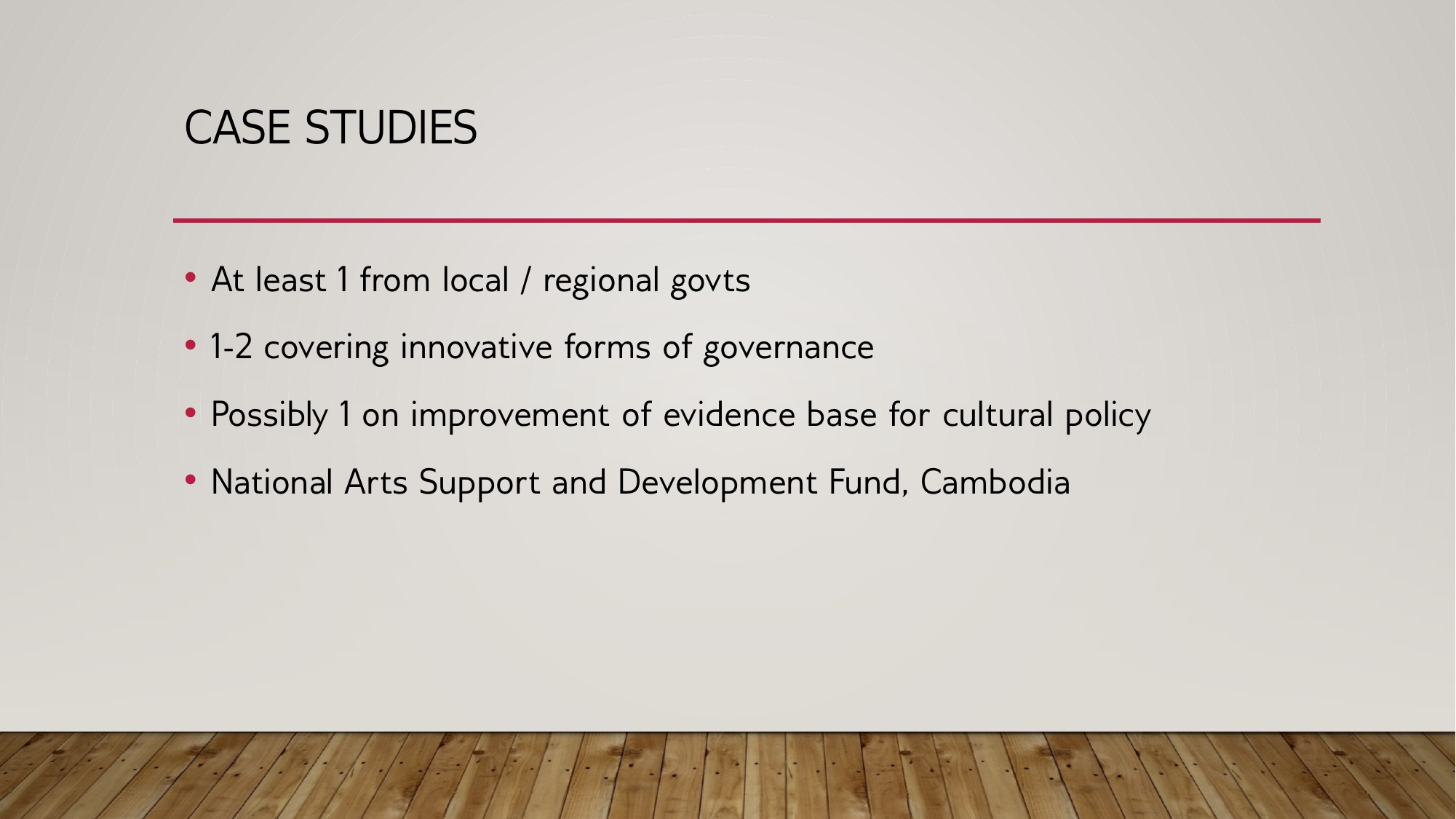

# Case studies
At least 1 from local / regional govts
1-2 covering innovative forms of governance
Possibly 1 on improvement of evidence base for cultural policy
National Arts Support and Development Fund, Cambodia